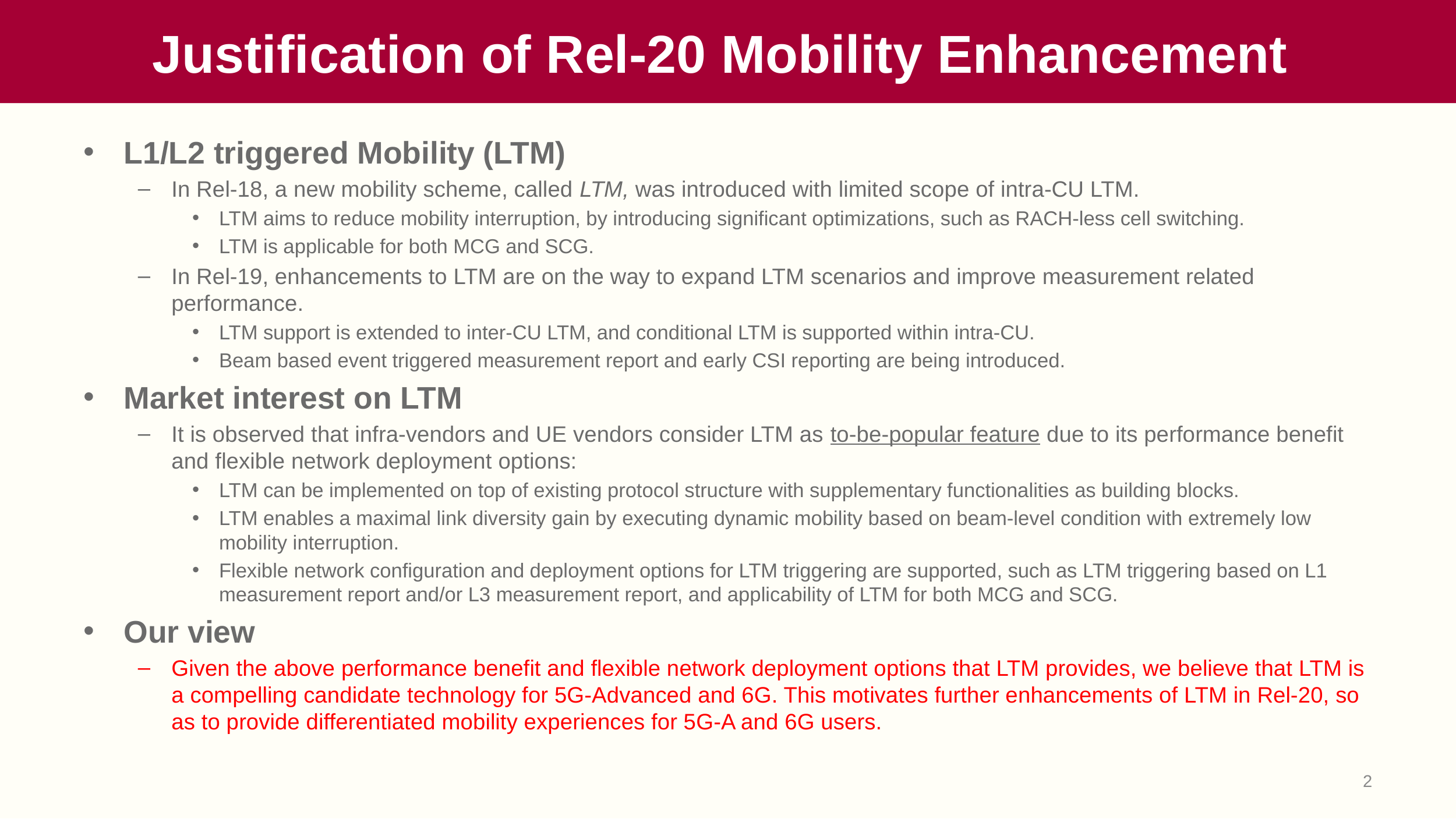

# Justification of Rel-20 Mobility Enhancement
L1/L2 triggered Mobility (LTM)
In Rel-18, a new mobility scheme, called LTM, was introduced with limited scope of intra-CU LTM.
LTM aims to reduce mobility interruption, by introducing significant optimizations, such as RACH-less cell switching.
LTM is applicable for both MCG and SCG.
In Rel-19, enhancements to LTM are on the way to expand LTM scenarios and improve measurement related performance.
LTM support is extended to inter-CU LTM, and conditional LTM is supported within intra-CU.
Beam based event triggered measurement report and early CSI reporting are being introduced.
Market interest on LTM
It is observed that infra-vendors and UE vendors consider LTM as to-be-popular feature due to its performance benefit and flexible network deployment options:
LTM can be implemented on top of existing protocol structure with supplementary functionalities as building blocks.
LTM enables a maximal link diversity gain by executing dynamic mobility based on beam-level condition with extremely low mobility interruption.
Flexible network configuration and deployment options for LTM triggering are supported, such as LTM triggering based on L1 measurement report and/or L3 measurement report, and applicability of LTM for both MCG and SCG.
Our view
Given the above performance benefit and flexible network deployment options that LTM provides, we believe that LTM is a compelling candidate technology for 5G-Advanced and 6G. This motivates further enhancements of LTM in Rel-20, so as to provide differentiated mobility experiences for 5G-A and 6G users.

2